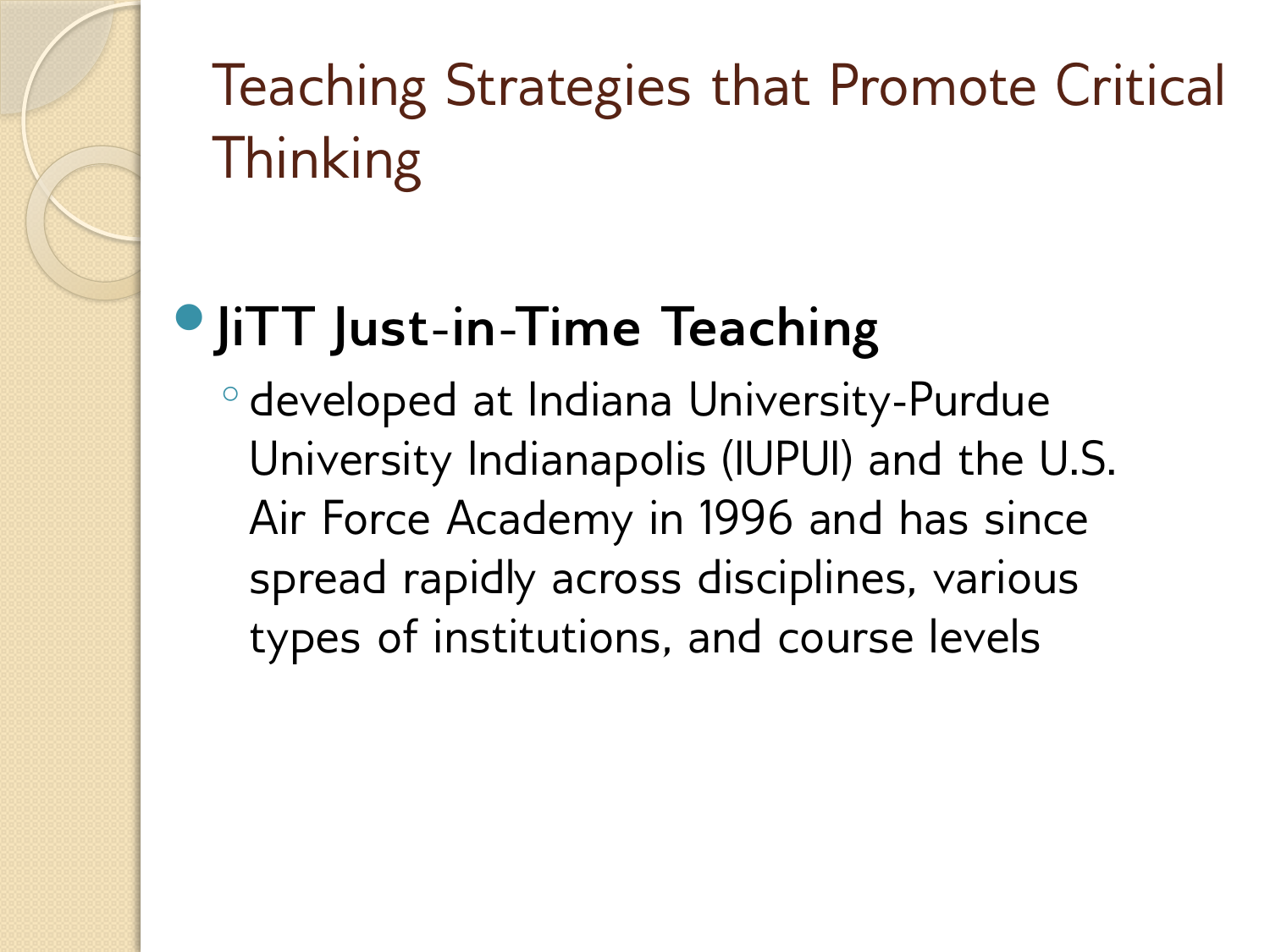

# Teaching Strategies that Promote Critical Thinking
JiTT Just-in-Time Teaching
developed at Indiana University-Purdue University Indianapolis (IUPUI) and the U.S. Air Force Academy in 1996 and has since spread rapidly across disciplines, various types of institutions, and course levels